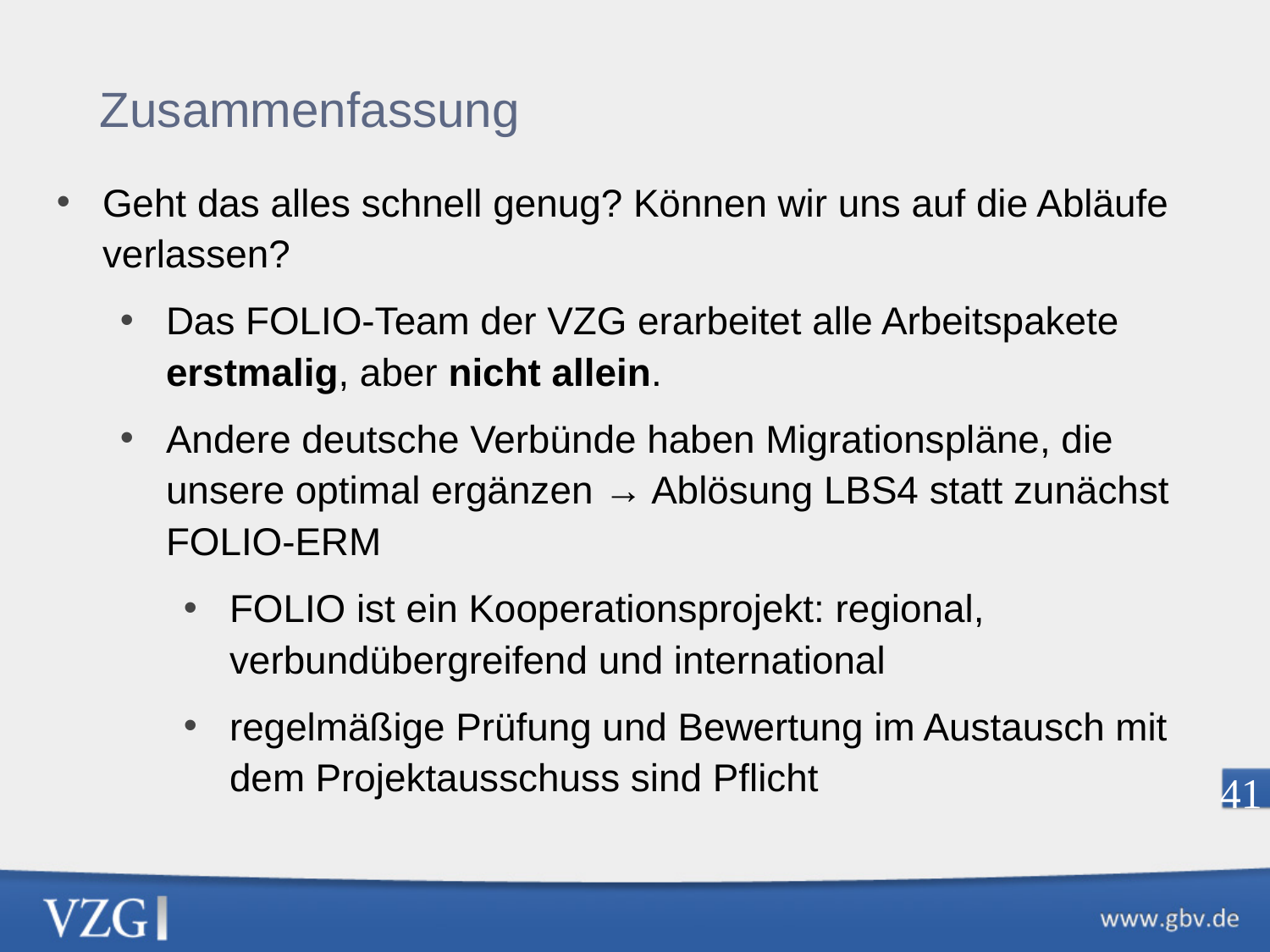

Zusammenfassung
Geht das alles schnell genug? Können wir uns auf die Abläufe verlassen?
Das FOLIO-Team der VZG erarbeitet alle Arbeitspakete erstmalig, aber nicht allein.
Andere deutsche Verbünde haben Migrationspläne, die unsere optimal ergänzen → Ablösung LBS4 statt zunächst FOLIO-ERM
FOLIO ist ein Kooperationsprojekt: regional, verbundübergreifend und international
regelmäßige Prüfung und Bewertung im Austausch mit dem Projektausschuss sind Pflicht

41